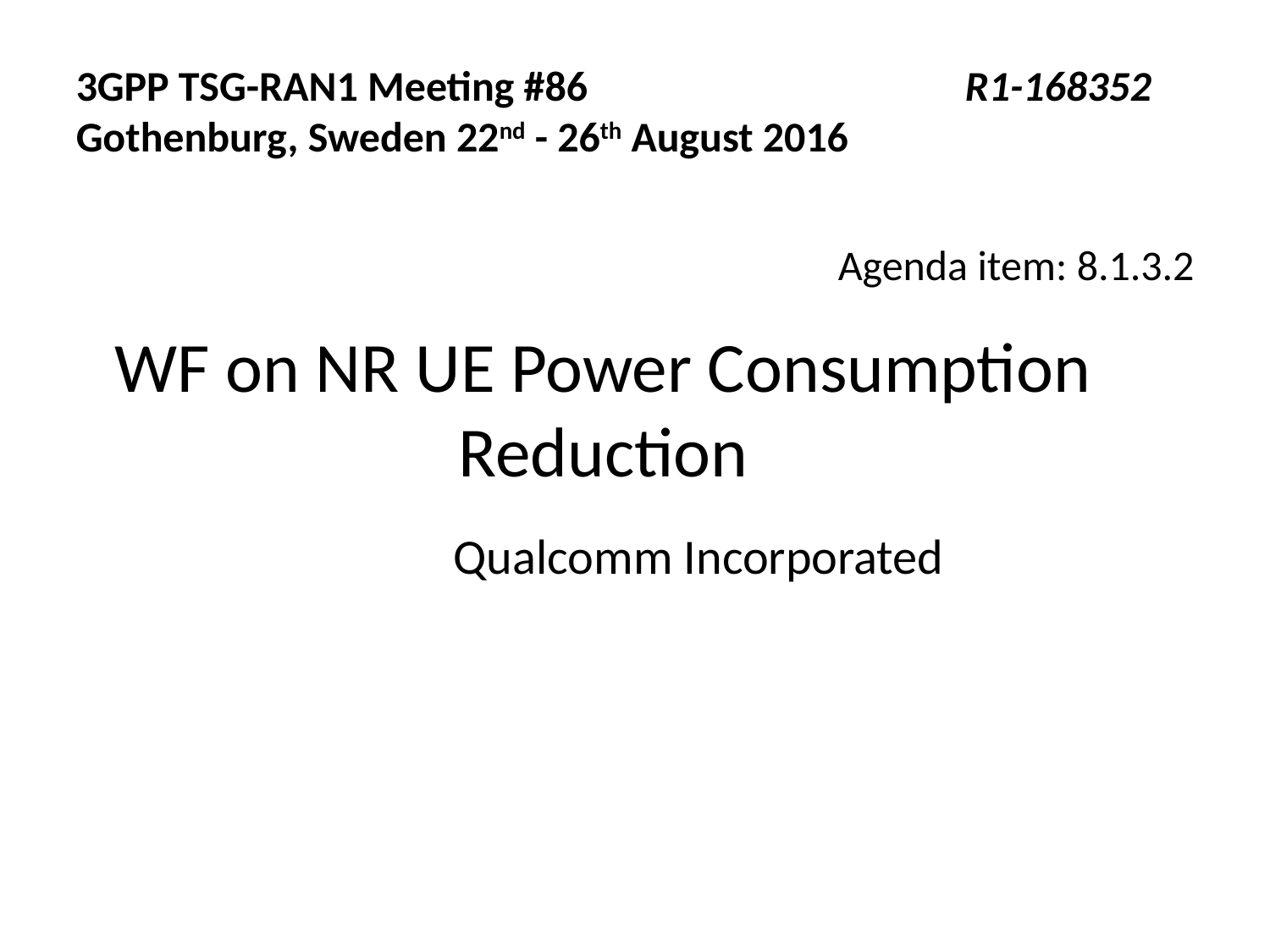

3GPP TSG-RAN1 Meeting #86			R1-168352
Gothenburg, Sweden 22nd - 26th August 2016
Agenda item: 8.1.3.2
WF on NR UE Power Consumption Reduction
Qualcomm Incorporated